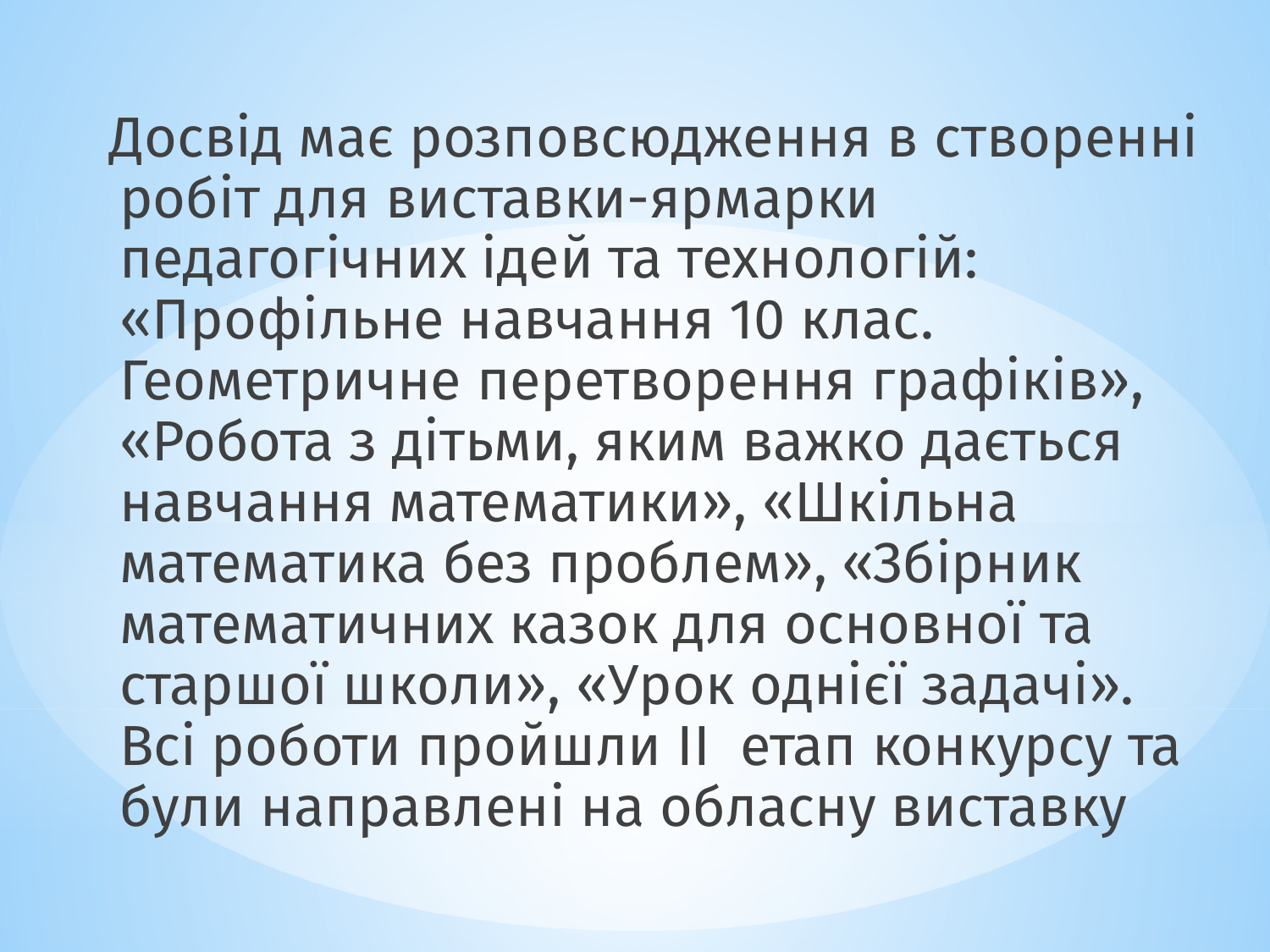

Досвід має розповсюдження в створенні робіт для виставки-ярмарки педагогічних ідей та технологій: «Профільне навчання 10 клас. Геометричне перетворення графіків», «Робота з дітьми, яким важко дається навчання математики», «Шкільна математика без проблем», «Збірник математичних казок для основної та старшої школи», «Урок однієї задачі». Всі роботи пройшли ІІ  етап конкурсу та були направлені на обласну виставку
#